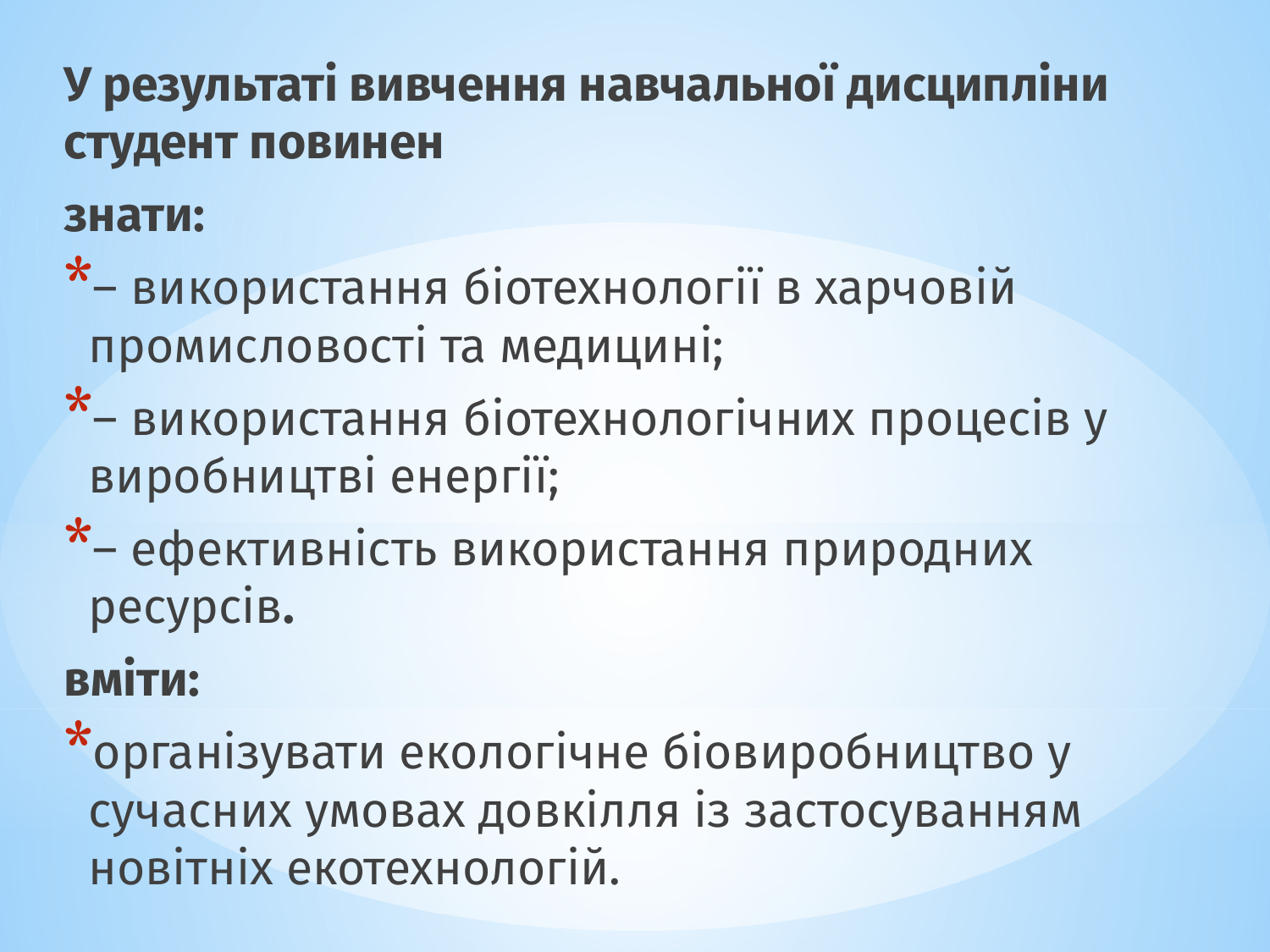

У результаті вивчення навчальної дисципліни студент повинен
знати:
– використання біотехнології в харчовій промисловості та медицині;
– використання біотехнологічних процесів у виробництві енергії;
– ефективність використання природних ресурсів.
вміти:
організувати екологічне біовиробництво у сучасних умовах довкілля із застосуванням новітніх екотехнологій.